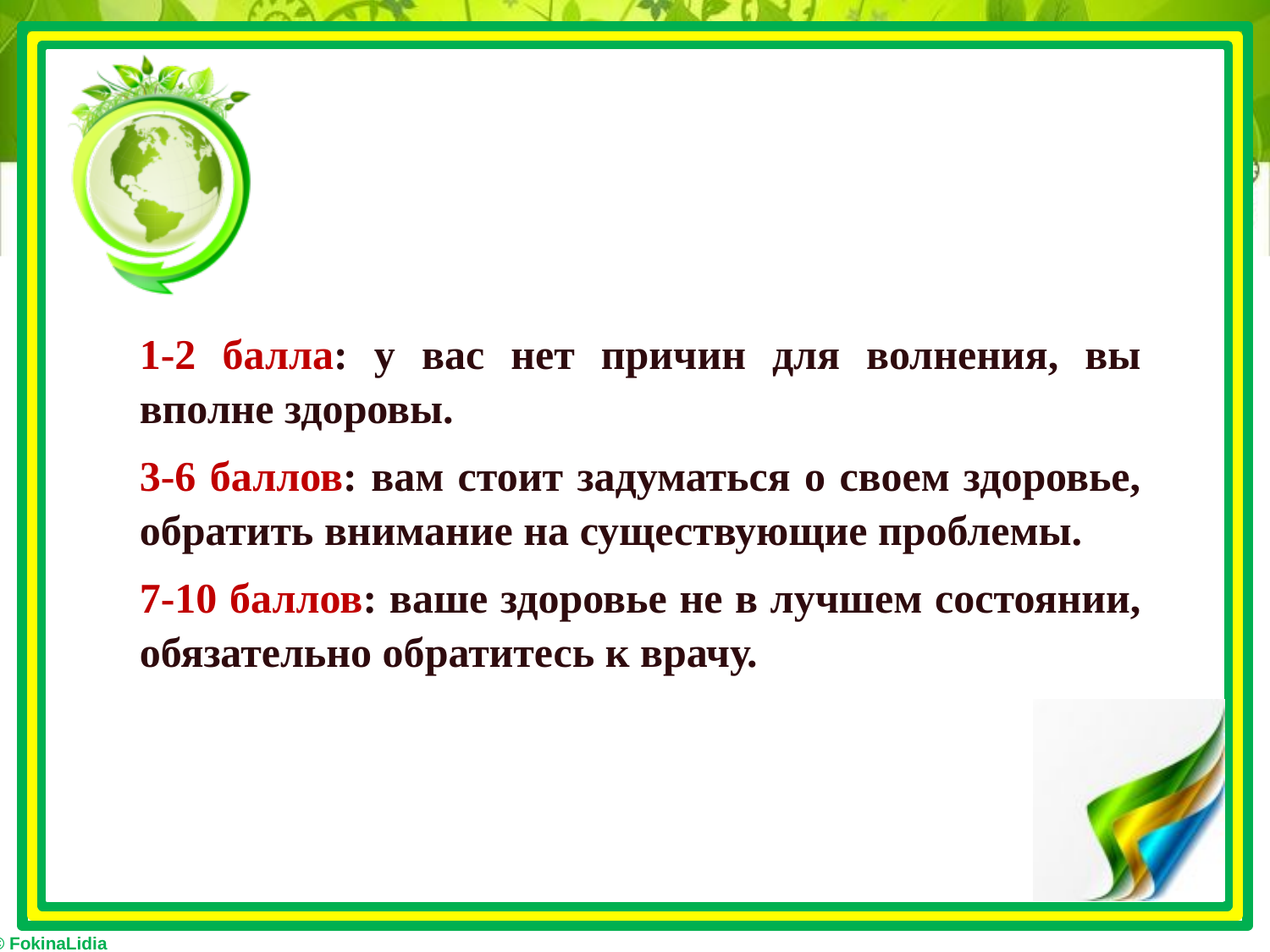

1-2 балла: у вас нет причин для волнения, вы вполне здоровы.
3-6 баллов: вам стоит задуматься о своем здоровье, обратить внимание на существующие проблемы.
7-10 баллов: ваше здоровье не в лучшем состоянии, обязательно обратитесь к врачу.